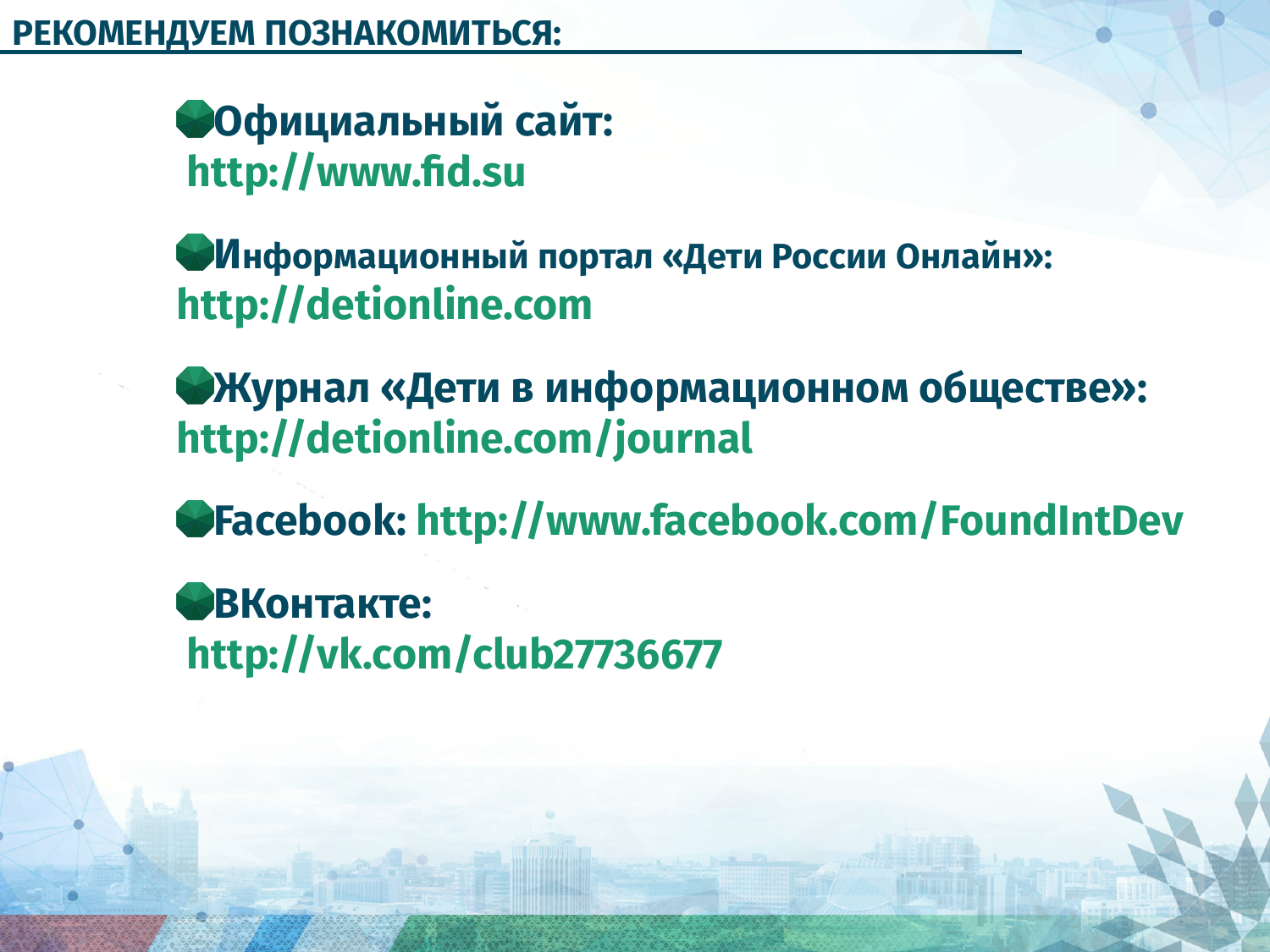

РЕКОМЕНДУЕМ ПОЗНАКОМИТЬСЯ:
Официальный сайт:
 http://www.fid.su
Информационный портал «Дети России Онлайн»:              http://detionline.com
Журнал «Дети в информационном обществе»: http://detionline.com/journal
Facebook: http://www.facebook.com/FoundIntDev
ВКонтакте:
 http://vk.com/club27736677